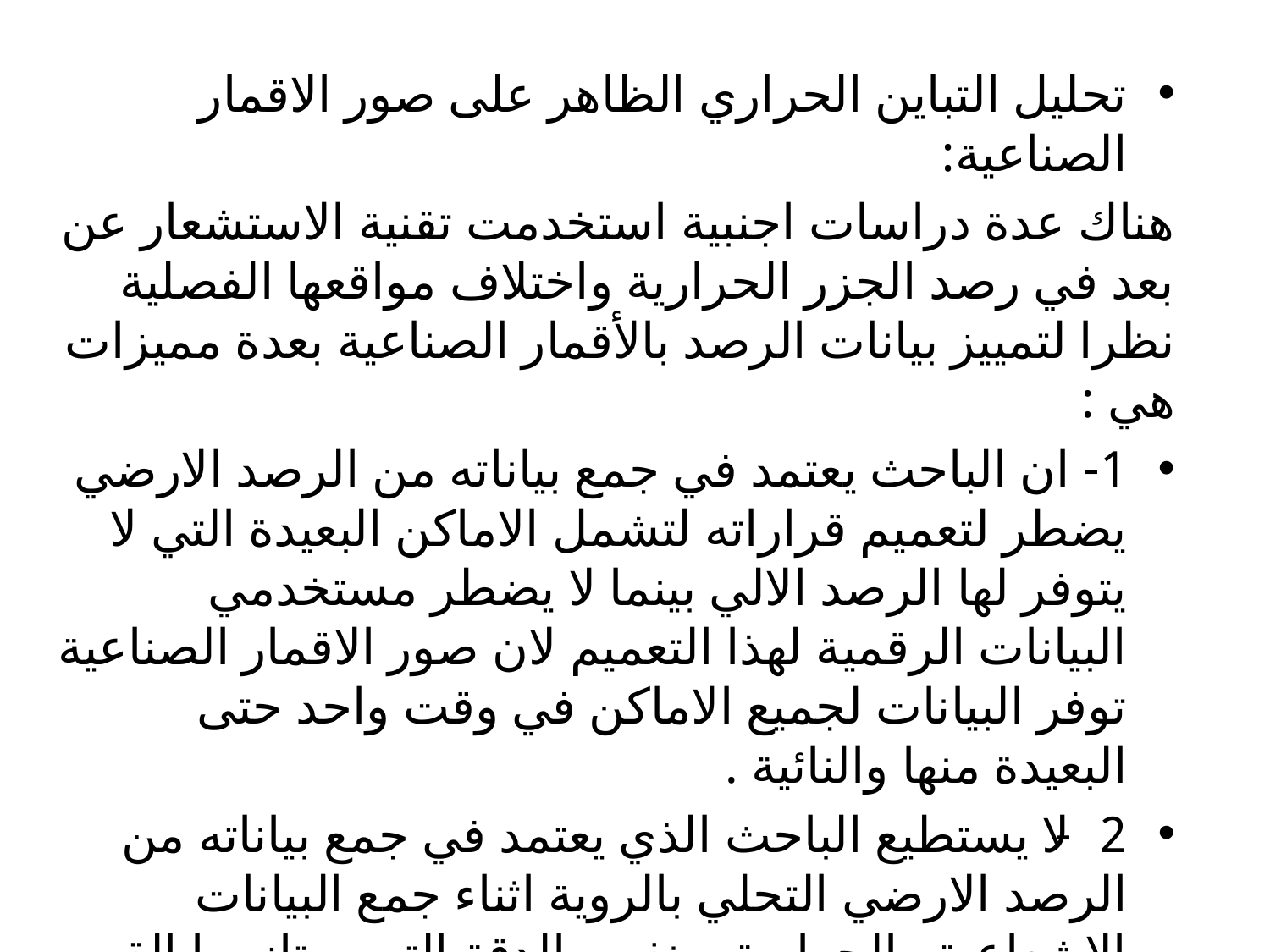

تحليل التباين الحراري الظاهر على صور الاقمار الصناعية:
هناك عدة دراسات اجنبية استخدمت تقنية الاستشعار عن بعد في رصد الجزر الحرارية واختلاف مواقعها الفصلية نظرا لتمييز بيانات الرصد بالأقمار الصناعية بعدة مميزات هي :
1- ان الباحث يعتمد في جمع بياناته من الرصد الارضي يضطر لتعميم قراراته لتشمل الاماكن البعيدة التي لا يتوفر لها الرصد الالي بينما لا يضطر مستخدمي البيانات الرقمية لهذا التعميم لان صور الاقمار الصناعية توفر البيانات لجميع الاماكن في وقت واحد حتى البعيدة منها والنائية .
2- لا يستطيع الباحث الذي يعتمد في جمع بياناته من الرصد الارضي التحلي بالروية اثناء جمع البيانات الاشعاعية والحرارية وبنفس الدقة التي يمتاز بها القمر الصناعي في جمع البيانات لمناطق متفرقة في ان واحد وهذا شرط اساسي لدراسة المفارقات  بين الجزر الحرارية وانماطها .